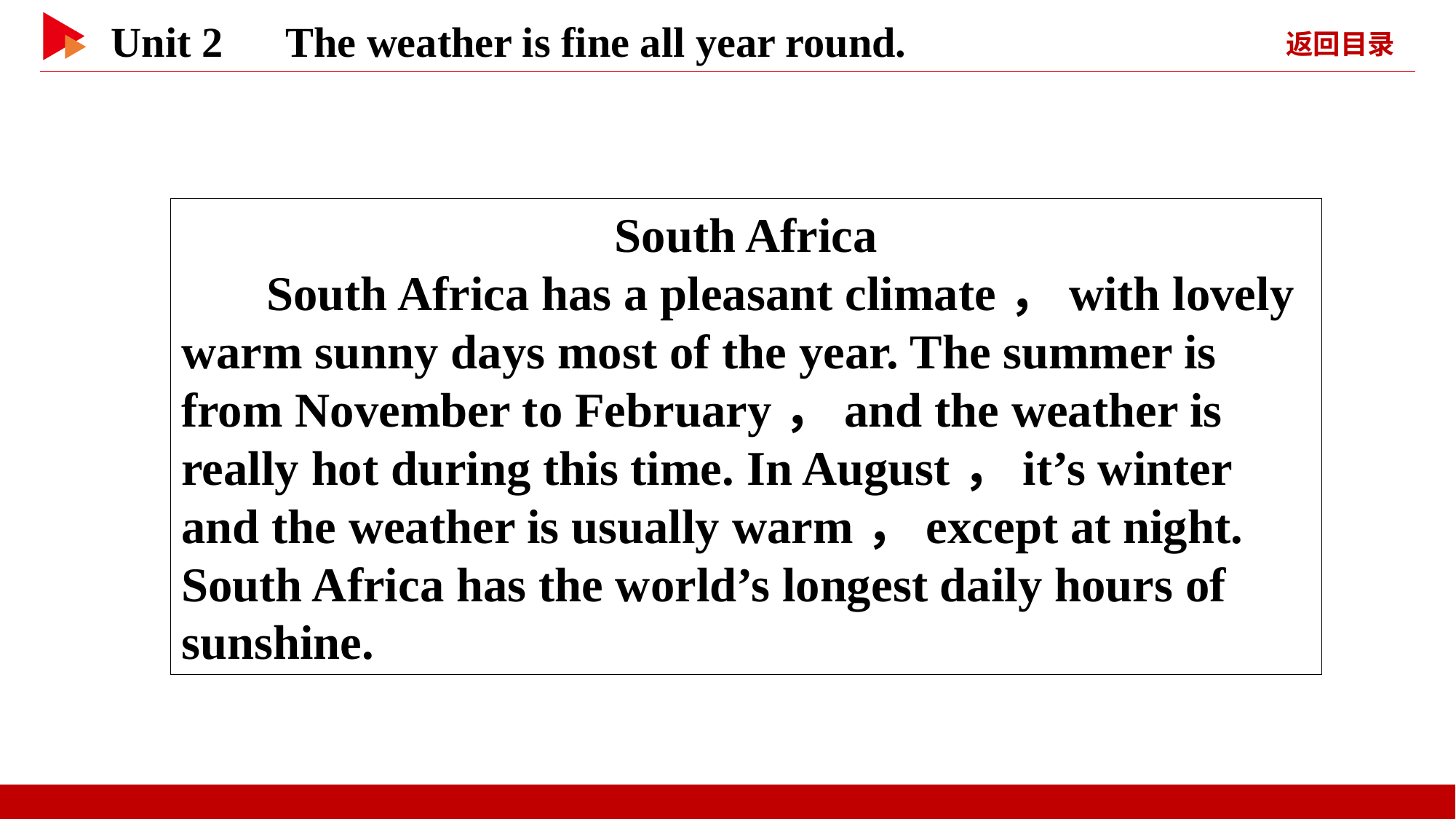

South Africa
       South Africa has a pleasant climate，with lovely warm sunny days most of the year. The summer is from November to February，and the weather is really hot during this time. In August，it’s winter and the weather is usually warm，except at night. South Africa has the world’s longest daily hours of sunshine.